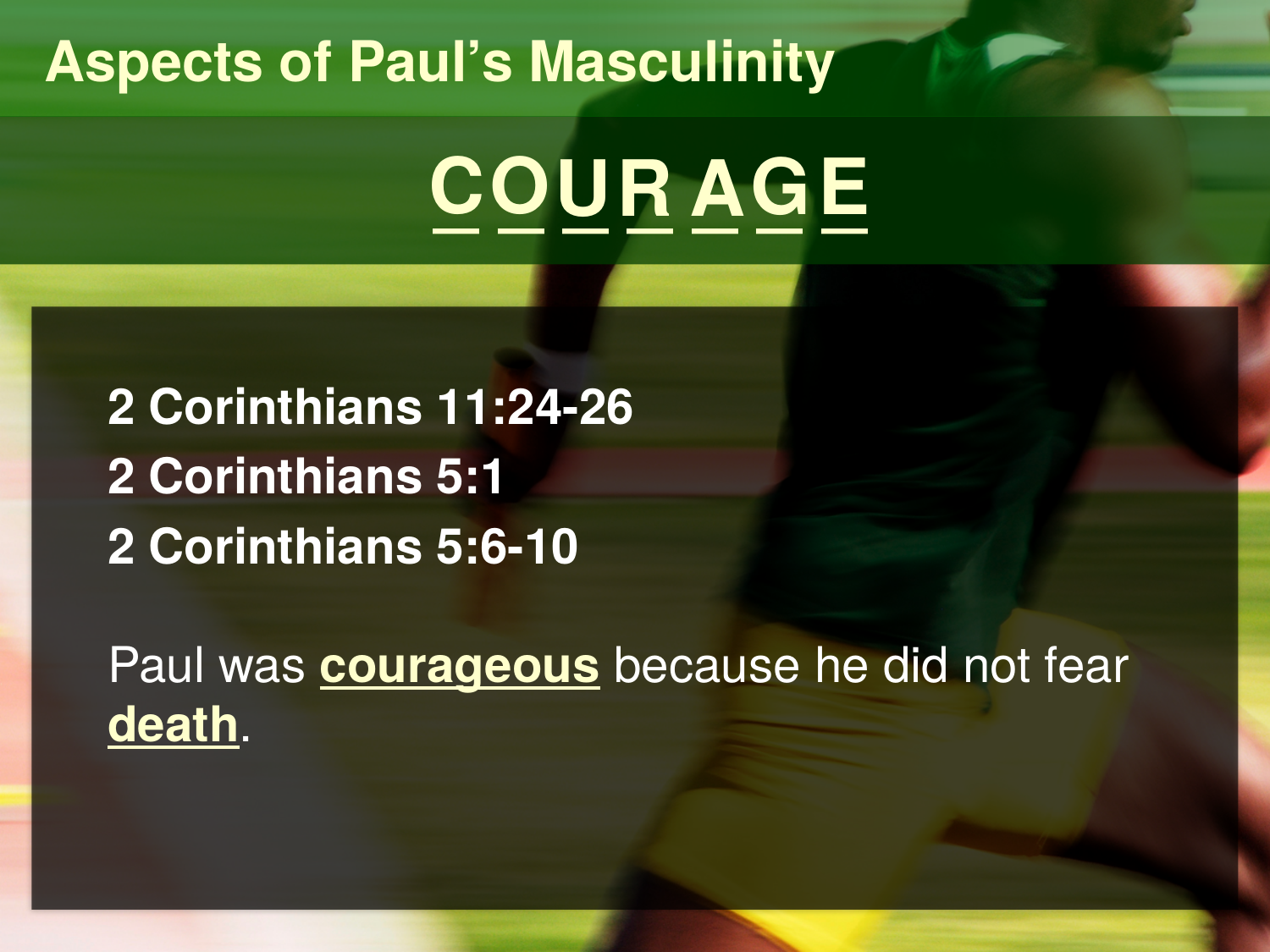

Aspects of Paul’s Masculinity
_ _ _ _ _ _ _
C
O
G
E
U
R
A

2 Corinthians 11:24-26
2 Corinthians 5:1
2 Corinthians 5:6-10

Paul was courageous because he did not fear death.